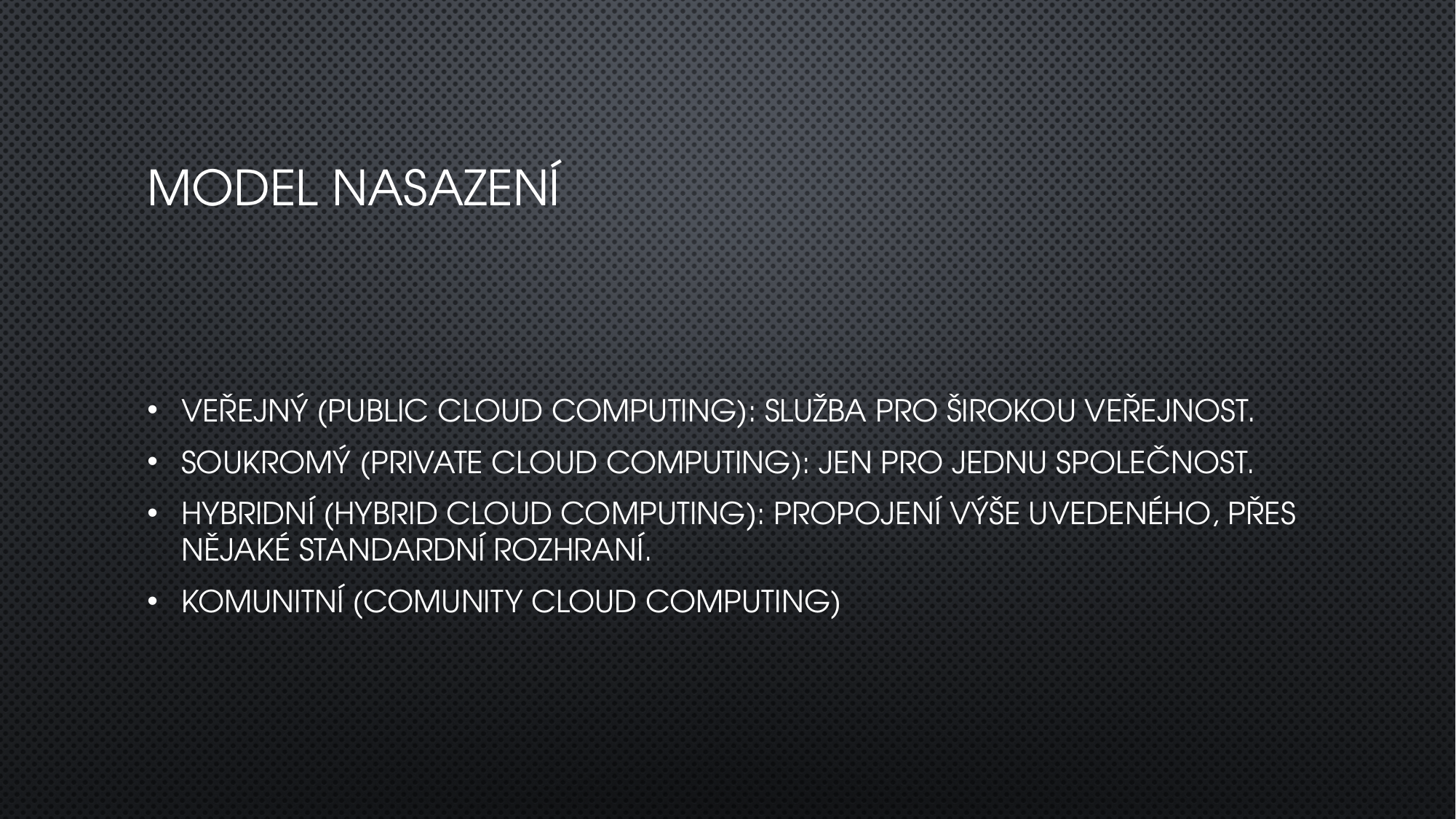

# Model nasazení
Veřejný (Public cloud computing): služba pro širokou veřejnost.
Soukromý (Private cloud computing): jen pro jednu společnost.
Hybridní (Hybrid cloud computing): propojení výše uvedeného, přes nějaké standardní rozhraní.
Komunitní (Comunity cloud computing)